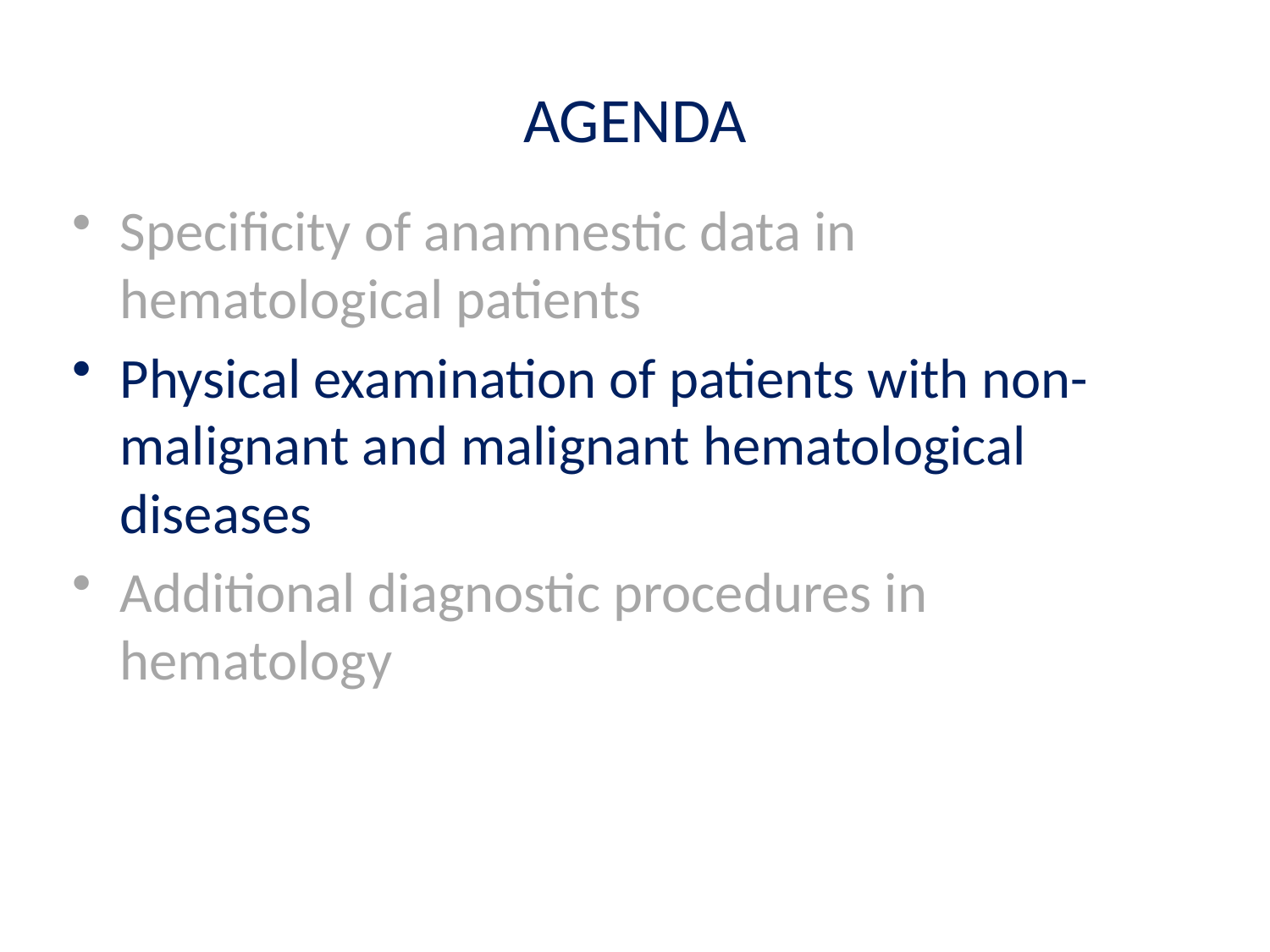

# AGENDA
Specificity of anamnestic data in hematological patients
Physical examination of patients with non-malignant and malignant hematological diseases
Additional diagnostic procedures in hematology